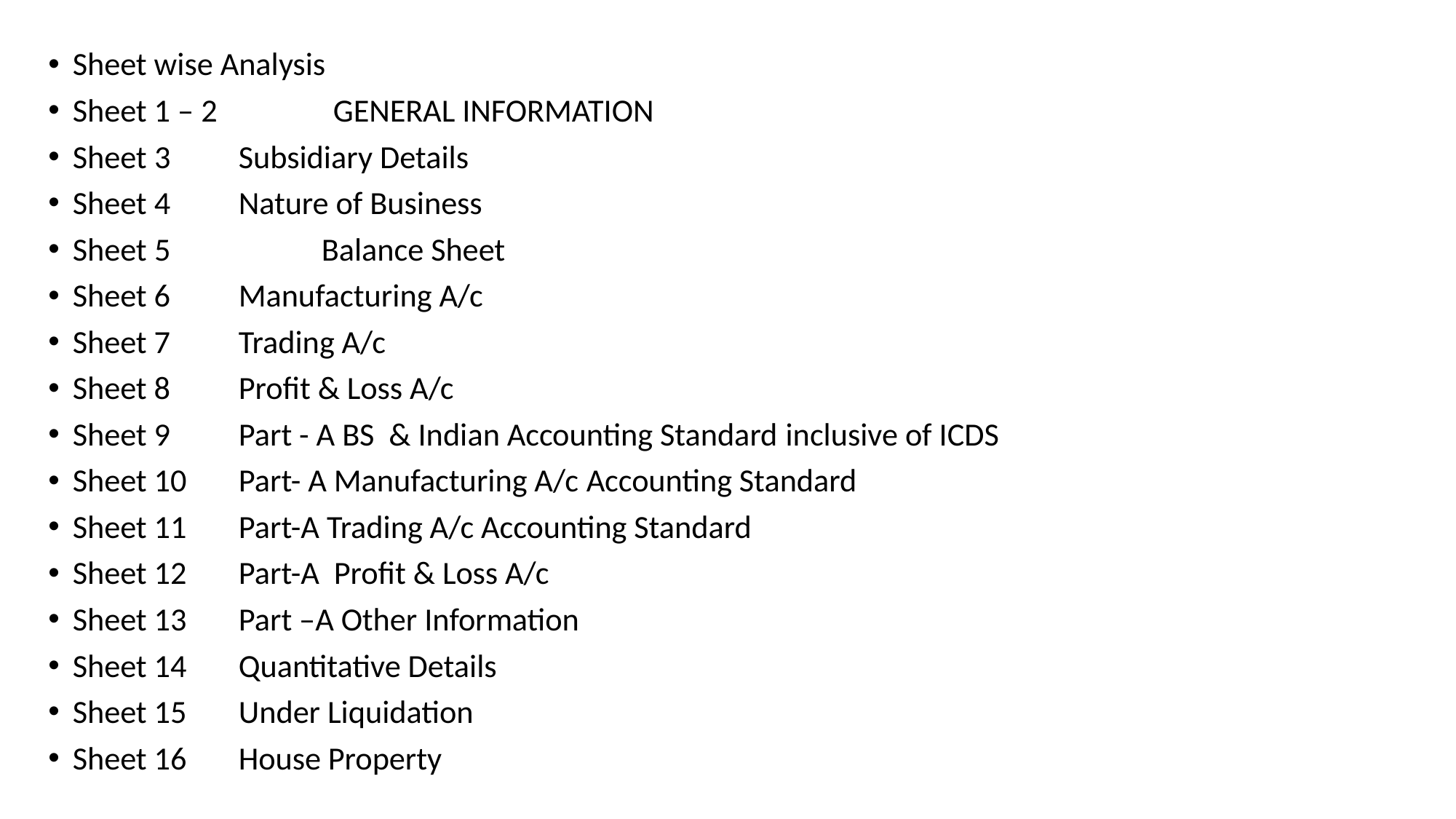

Sheet wise Analysis
Sheet 1 – 2 	             GENERAL INFORMATION
Sheet 3		Subsidiary Details
Sheet 4		Nature of Business
Sheet 5 	  	Balance Sheet
Sheet 6		Manufacturing A/c
Sheet 7		Trading A/c
Sheet 8		Profit & Loss A/c
Sheet 9		Part - A BS  & Indian Accounting Standard inclusive of ICDS
Sheet 10		Part- A Manufacturing A/c Accounting Standard
Sheet 11		Part-A Trading A/c Accounting Standard
Sheet 12		Part-A  Profit & Loss A/c
Sheet 13		Part –A Other Information
Sheet 14		Quantitative Details
Sheet 15 		Under Liquidation
Sheet 16		House Property